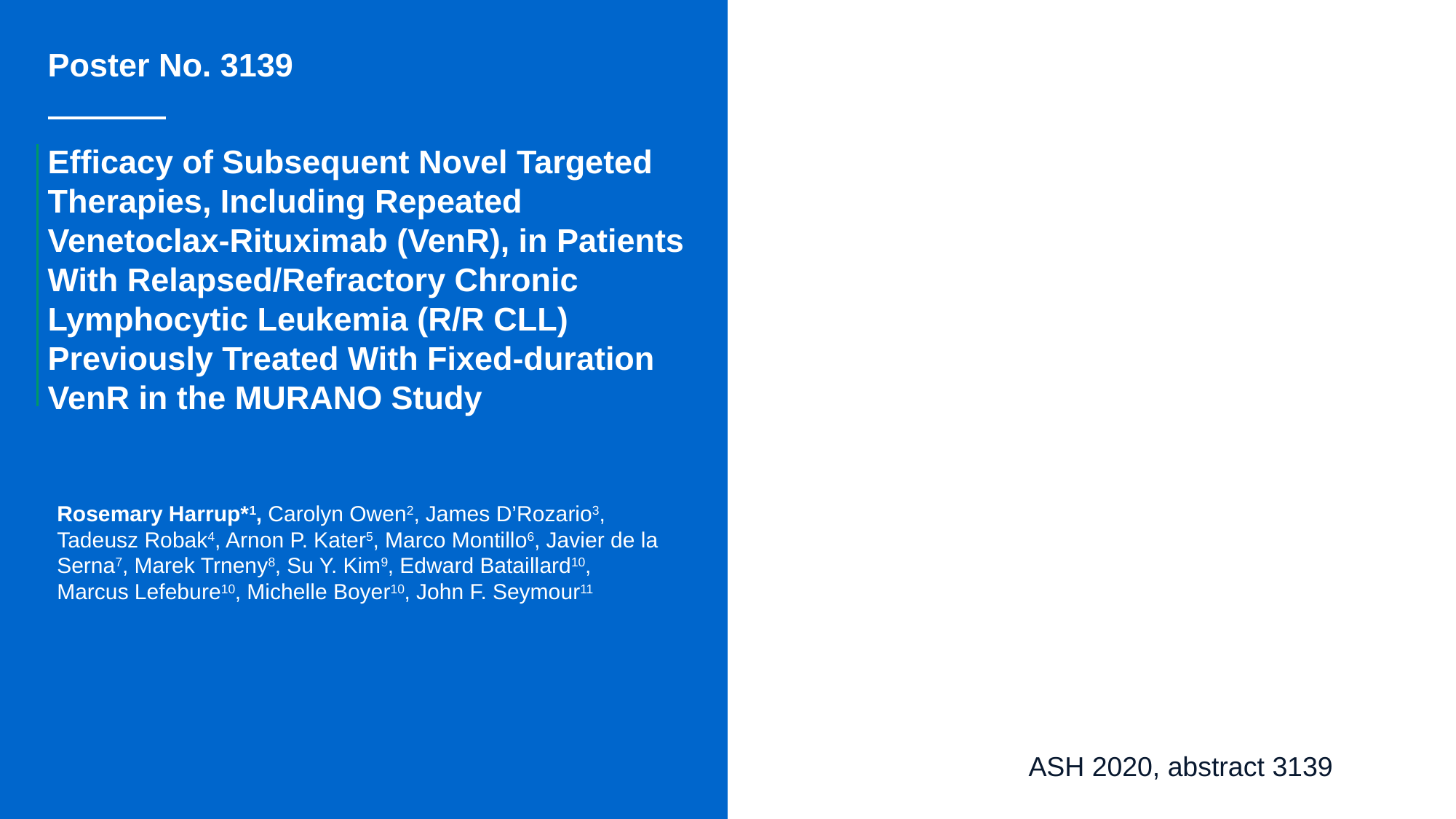

Poster No. 3139
# Efficacy of Subsequent Novel Targeted Therapies, Including Repeated Venetoclax-Rituximab (VenR), in Patients With Relapsed/Refractory Chronic Lymphocytic Leukemia (R/R CLL) Previously Treated With Fixed-duration VenR in the MURANO Study
Rosemary Harrup*1, Carolyn Owen2, James D’Rozario3,
Tadeusz Robak4, Arnon P. Kater5, Marco Montillo6, Javier de la Serna7, Marek Trneny8, Su Y. Kim9, Edward Bataillard10,
Marcus Lefebure10, Michelle Boyer10, John F. Seymour11
ASH 2020, abstract 3139